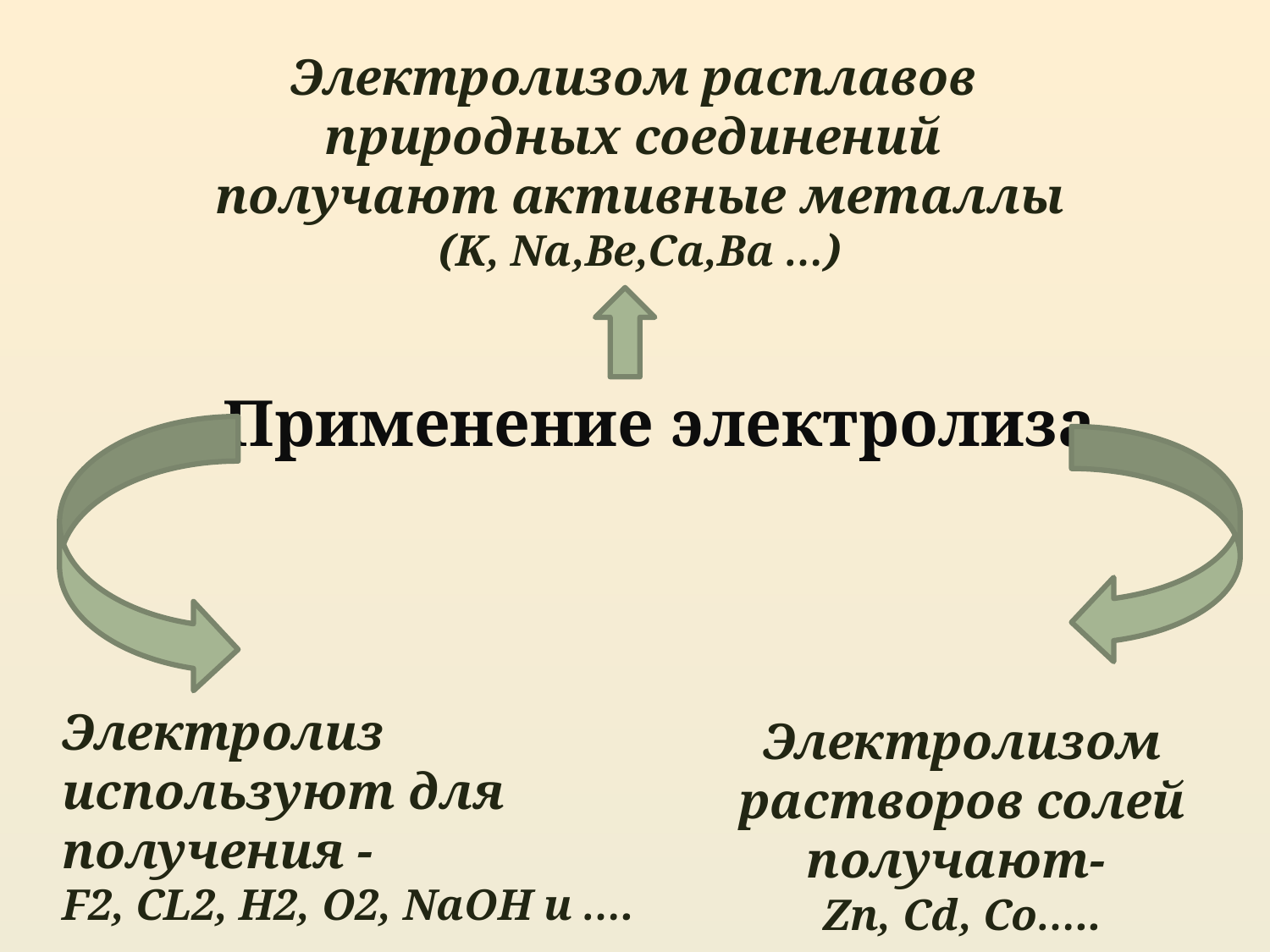

Электролизом расплавов  природных соединений  получают активные металлы
(K, Na,Be,Ca,Ba …)

Применение электролиза

Электролиз используют для получения -
F2, CL2, H2, O2, NaOH и ….
Электролизом растворов солей получают-
Zn, Cd, Co…..